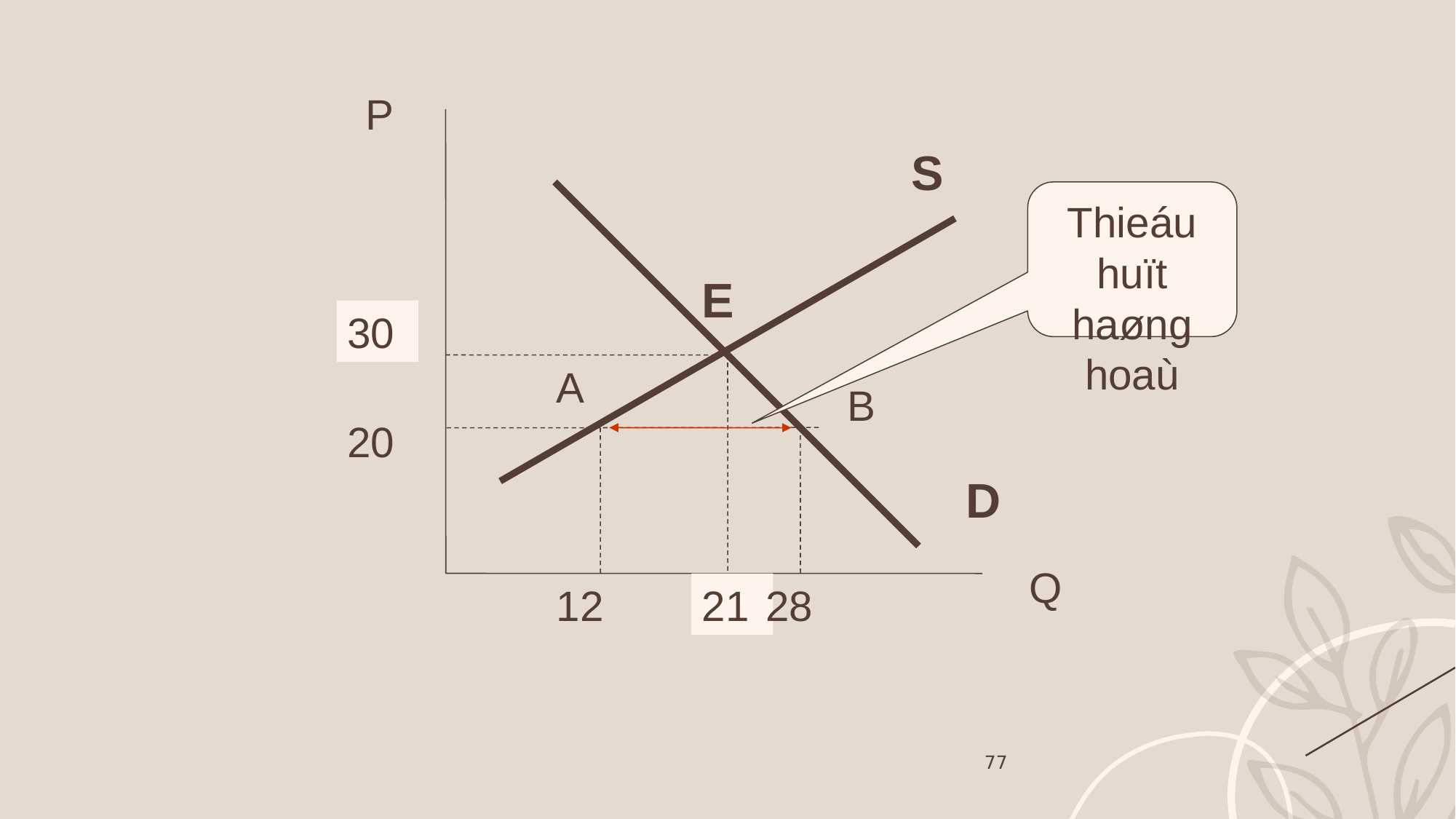

P

S

Thieáu huït haøng hoaù

E
30

A
B
20

D
Q

12
21
28

77